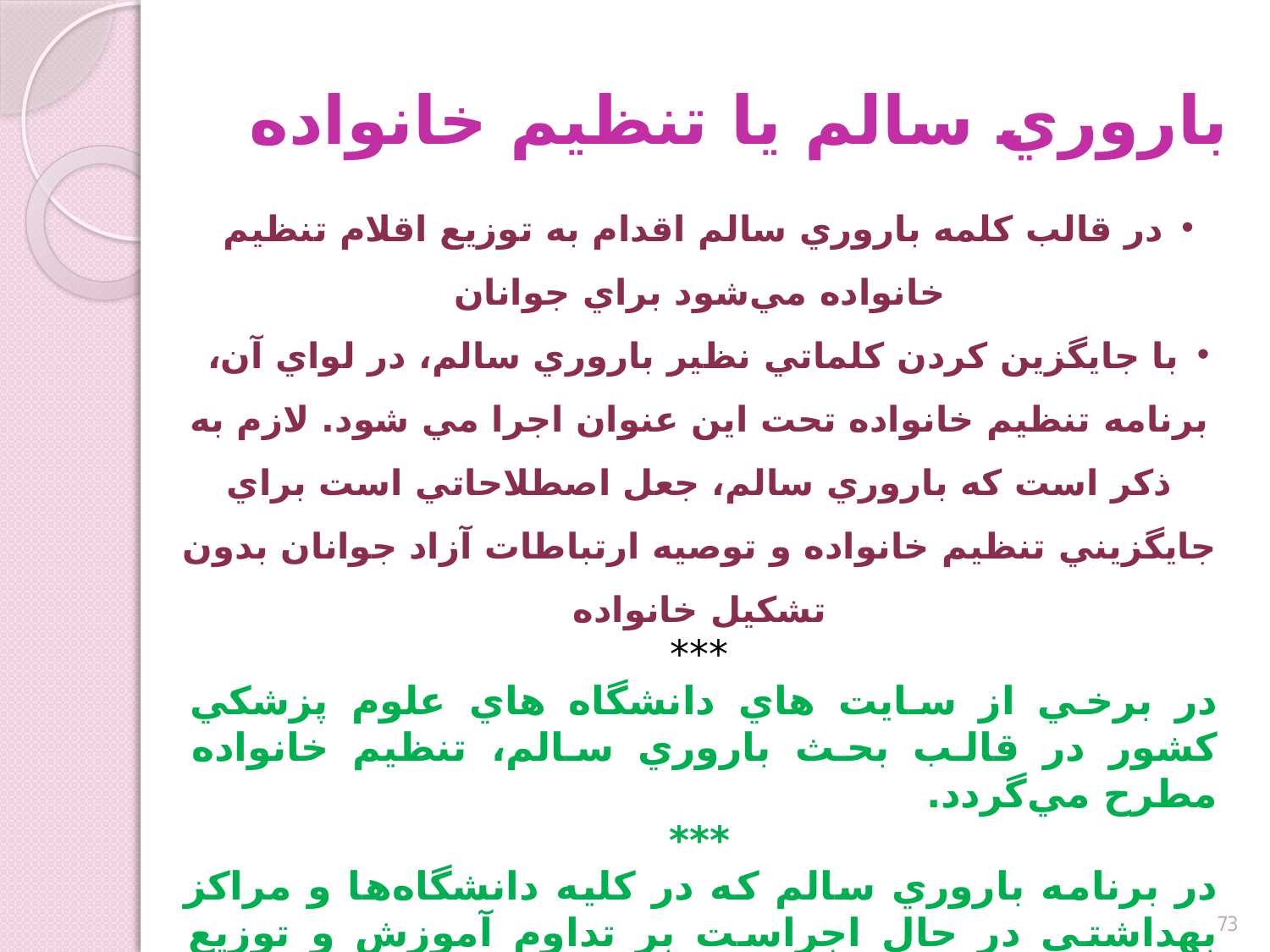

باروري سالم يا تنظيم خانواده
در قالب كلمه باروري سالم اقدام به توزيع اقلام تنظيم خانواده مي‌شود براي جوانان
با جايگزين كردن كلماتي نظير باروري سالم، در لواي آن، برنامه تنظيم خانواده تحت اين عنوان اجرا مي شود. لازم به ذكر است كه باروري سالم، جعل اصطلاحاتي است براي جايگزيني تنظيم خانواده و توصيه ارتباطات آزاد جوانان بدون تشكيل خانواده
***
در برخي از سايت هاي دانشگاه هاي علوم پزشكي كشور در قالب بحث باروري سالم، تنظيم خانواده مطرح مي‌گردد.
***
در برنامه باروري سالم كه در كليه دانشگاه‌ها و مراكز بهداشتي در حال اجراست بر تداوم آموزش و توزيع رايگان اقلام كنترل جمعيت تأكيد دارد و آن را از ضروريات جامعه مي‌داند.
***
ذيلاً به بخشي از برنامه‌هاي باروري سالم اشاره مي‌شود:

73